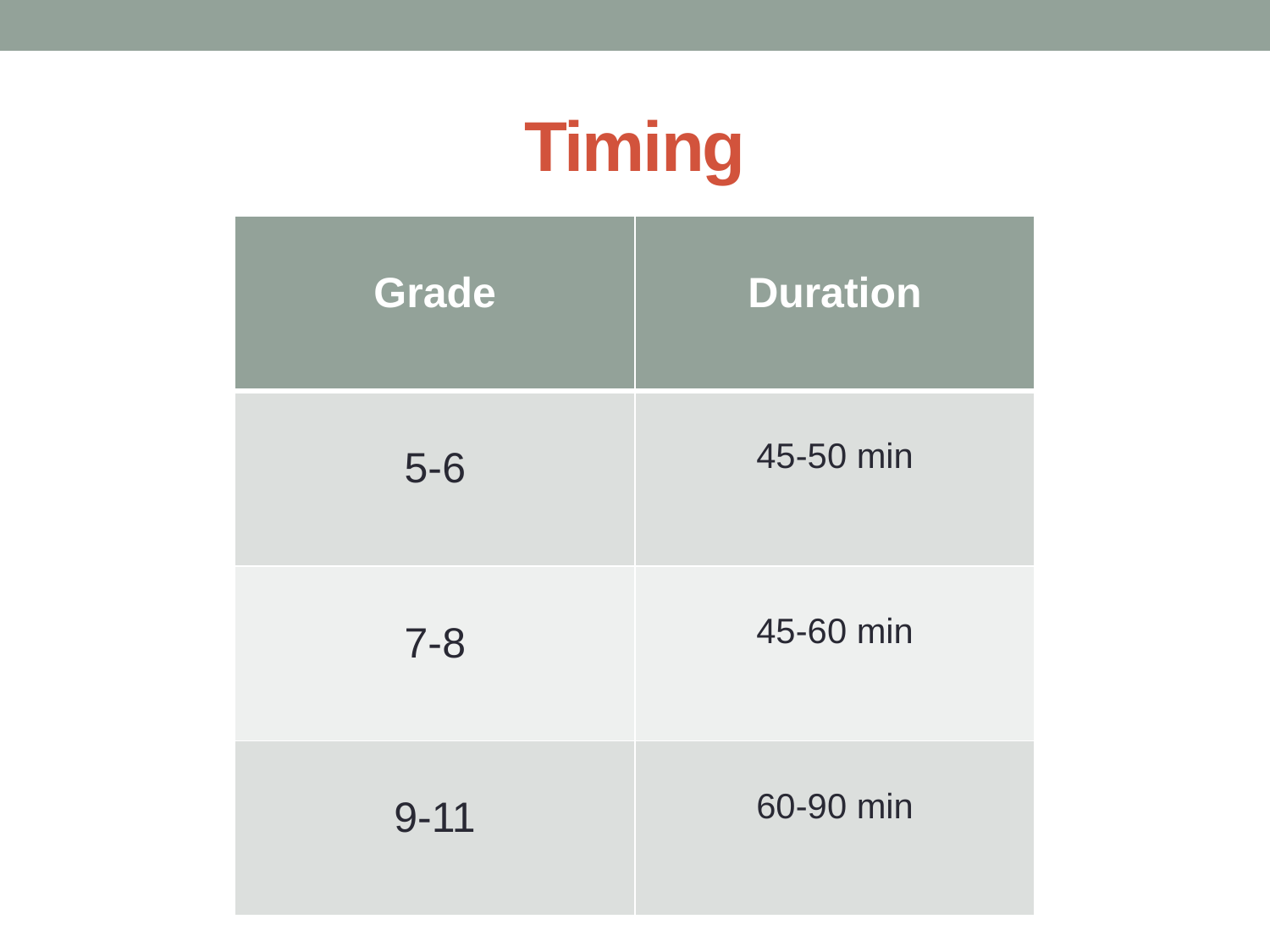

# Timing
| Grade | Duration |
| --- | --- |
| 5-6 | 45-50 min |
| 7-8 | 45-60 min |
| 9-11 | 60-90 min |